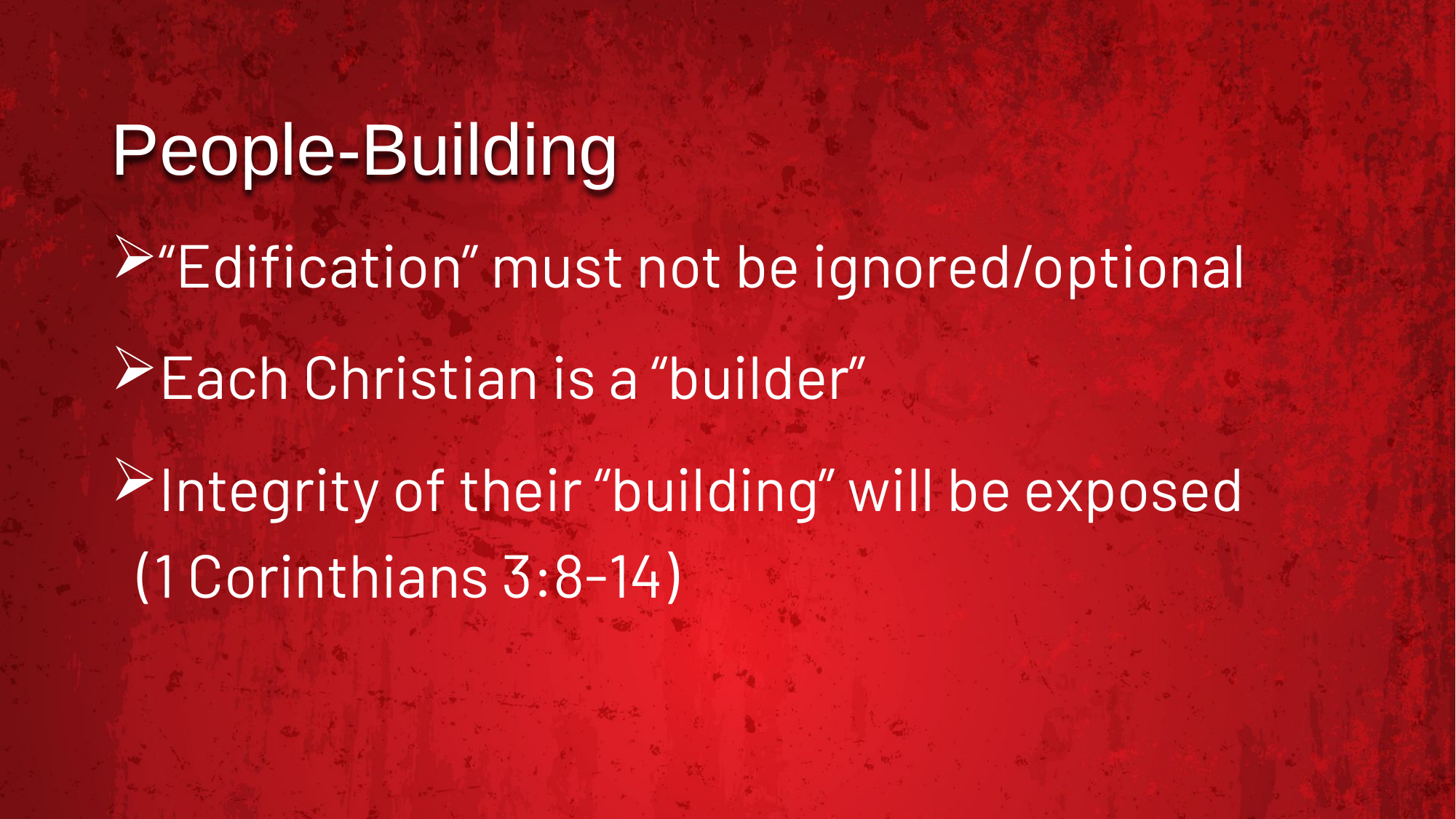

# People-Building
“Edification” must not be ignored/optional
Each Christian is a “builder”
Integrity of their “building” will be exposed
(1 Corinthians 3:8-14)